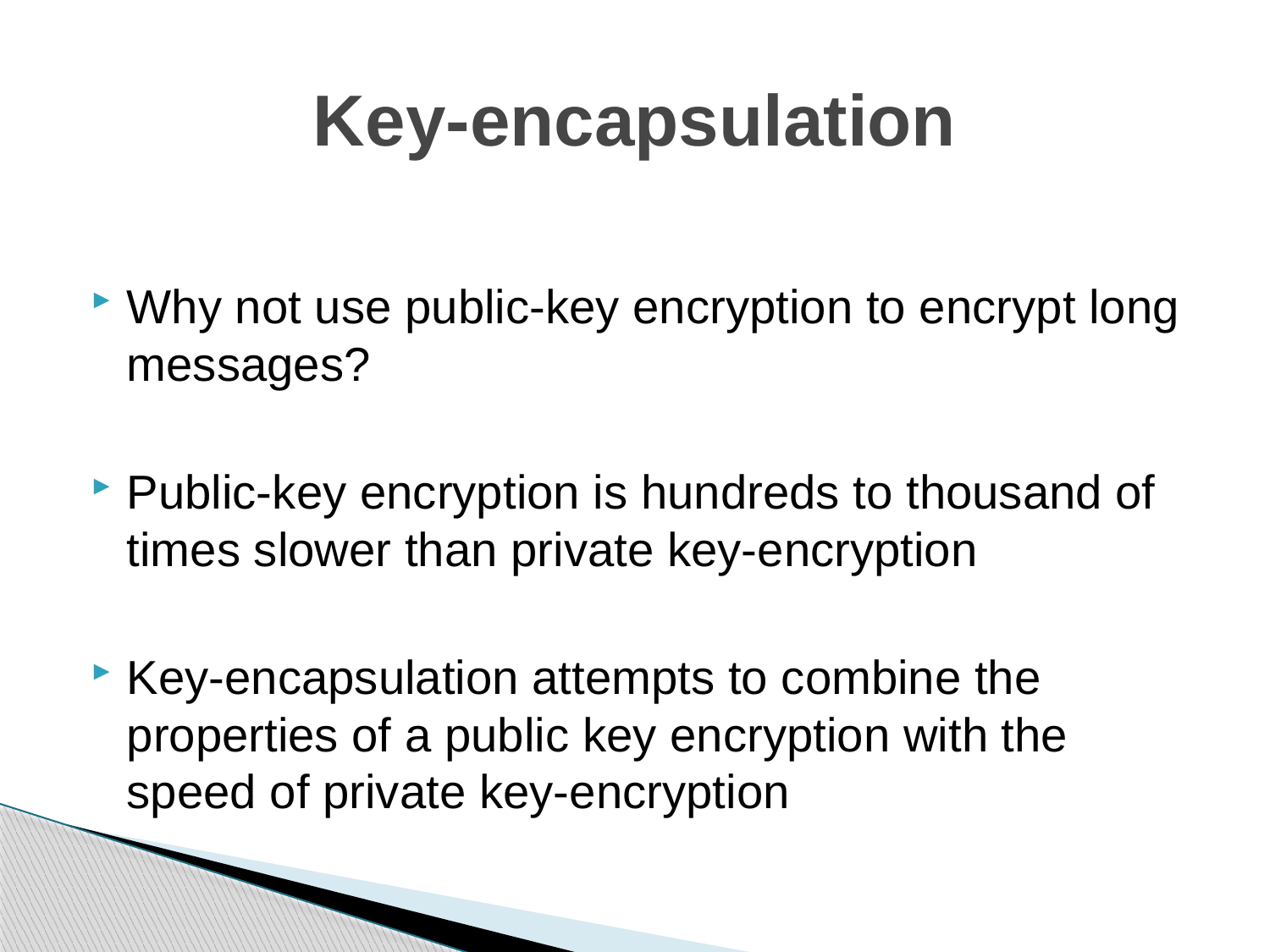

# Key-encapsulation

Why not use public-key encryption to encrypt long messages?

Public-key encryption is hundreds to thousand of times slower than private key-encryption

Key-encapsulation attempts to combine the properties of a public key encryption with the speed of private key-encryption